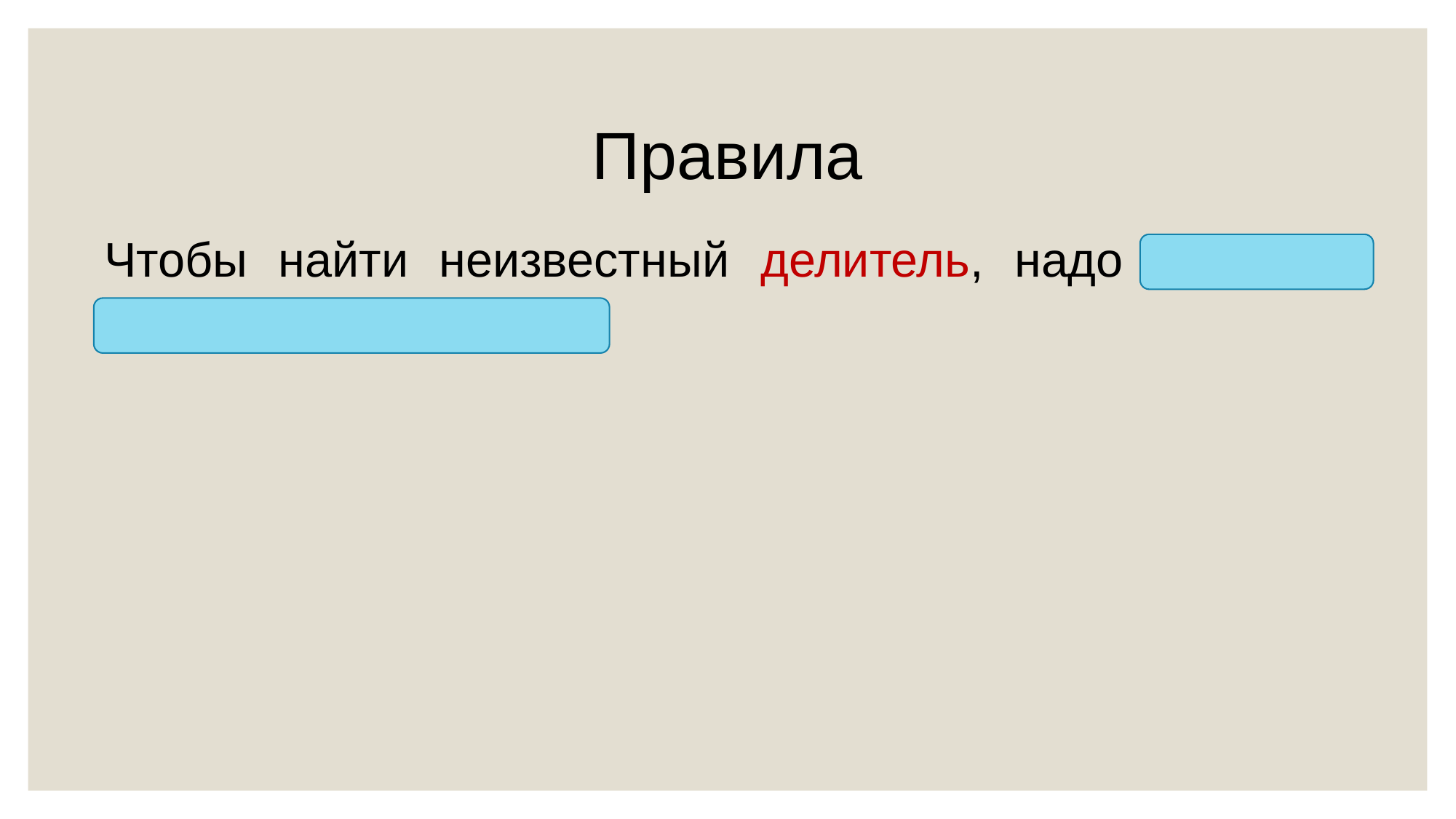

Правила
Чтобы найти неизвестный делитель, надо делимое разделить на частное.